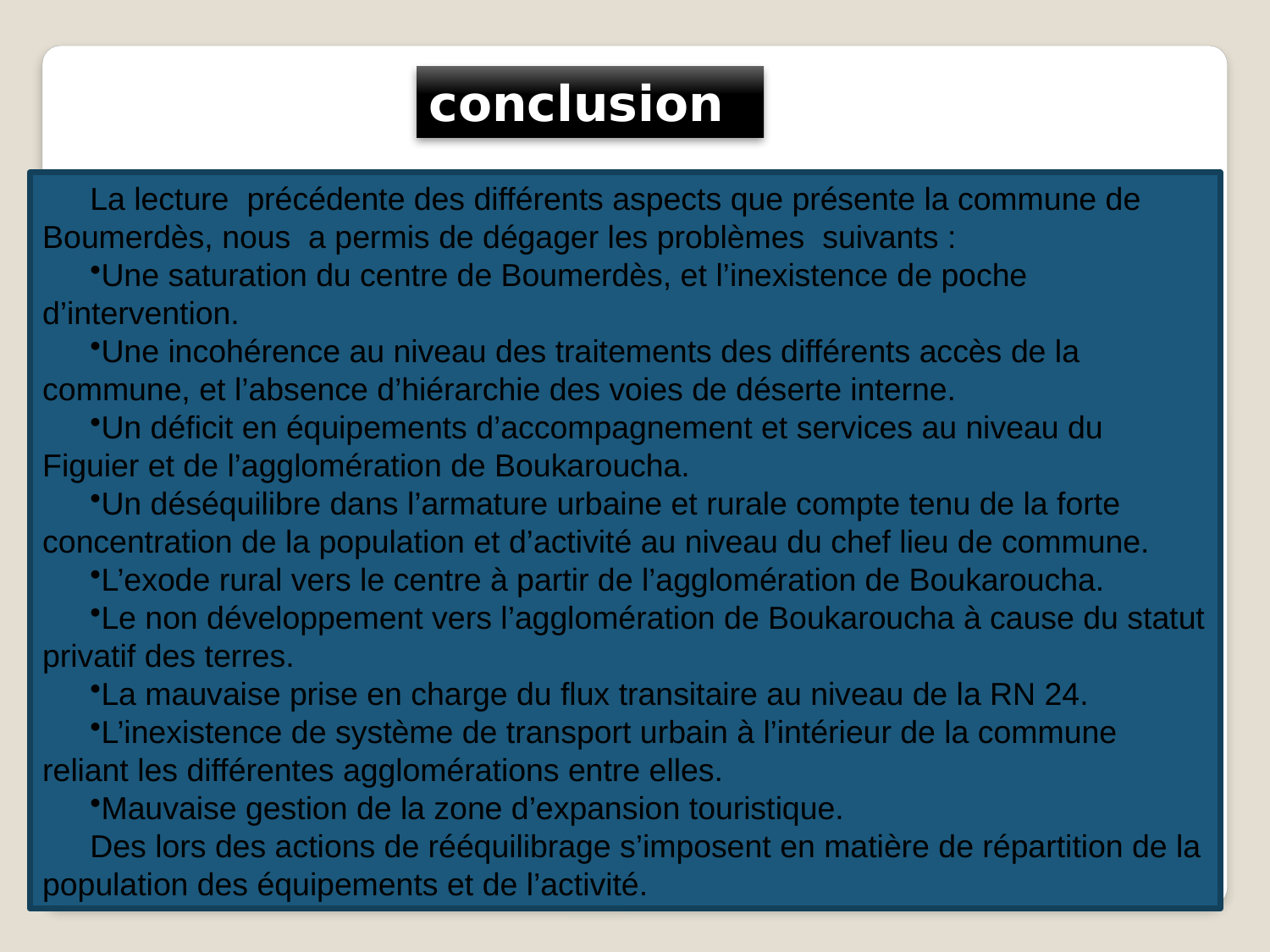

conclusion
La lecture  précédente des différents aspects que présente la commune de Boumerdès, nous  a permis de dégager les problèmes  suivants :
Une saturation du centre de Boumerdès, et l’inexistence de poche d’intervention.
Une incohérence au niveau des traitements des différents accès de la commune, et l’absence d’hiérarchie des voies de déserte interne.
Un déficit en équipements d’accompagnement et services au niveau du Figuier et de l’agglomération de Boukaroucha.
Un déséquilibre dans l’armature urbaine et rurale compte tenu de la forte concentration de la population et d’activité au niveau du chef lieu de commune.
L’exode rural vers le centre à partir de l’agglomération de Boukaroucha.
Le non développement vers l’agglomération de Boukaroucha à cause du statut privatif des terres.
La mauvaise prise en charge du flux transitaire au niveau de la RN 24.
L’inexistence de système de transport urbain à l’intérieur de la commune reliant les différentes agglomérations entre elles.
Mauvaise gestion de la zone d’expansion touristique.
Des lors des actions de rééquilibrage s’imposent en matière de répartition de la population des équipements et de l’activité.